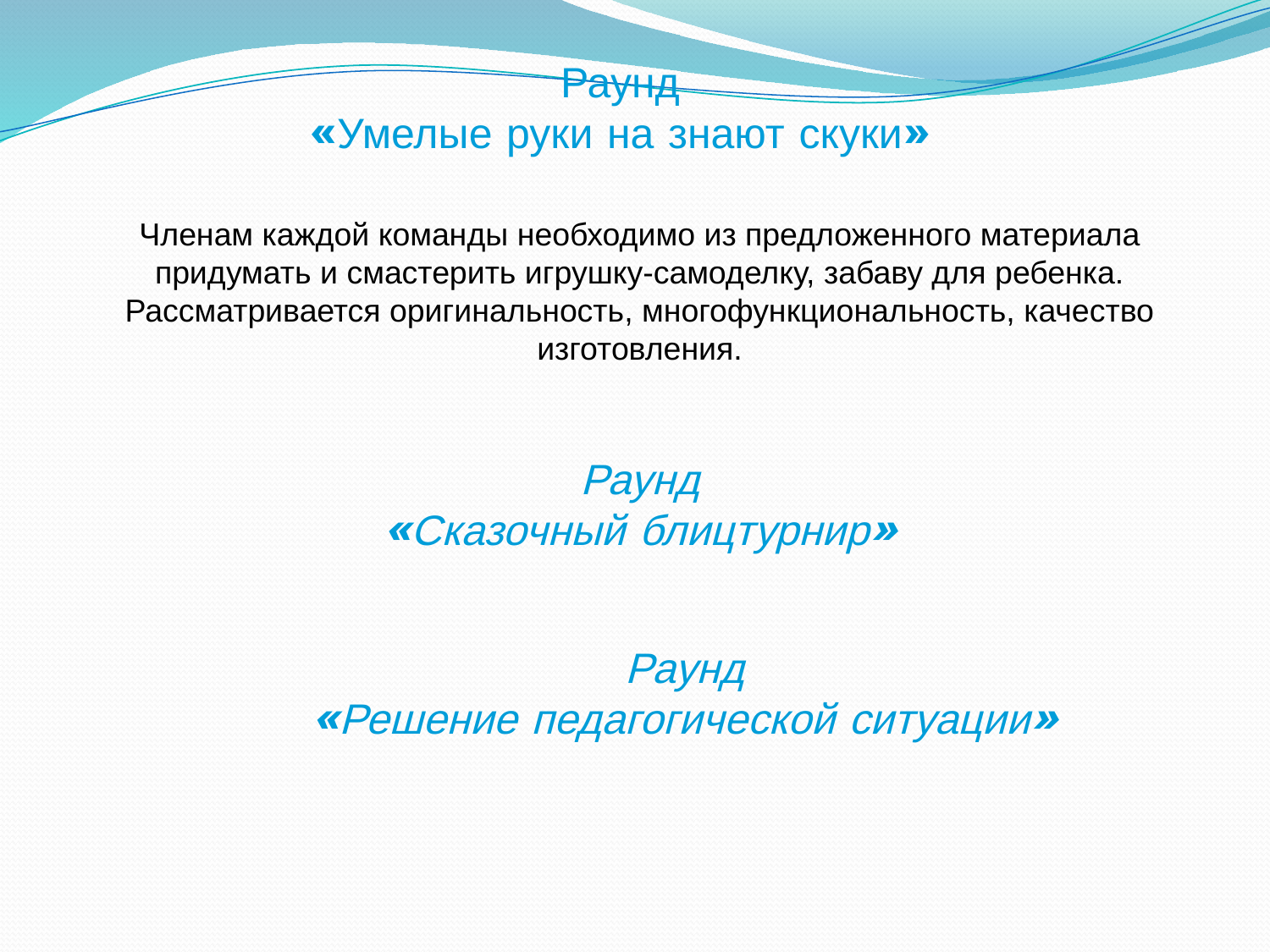

Раунд
«Умелые руки на знают скуки»
Членам каждой команды необходимо из предложенного материала придумать и смастерить игрушку-самоделку, забаву для ребенка.
Рассматривается оригинальность, многофункциональность, качество изготовления.
Раунд
«Сказочный блицтурнир»
Раунд
«Решение педагогической ситуации»